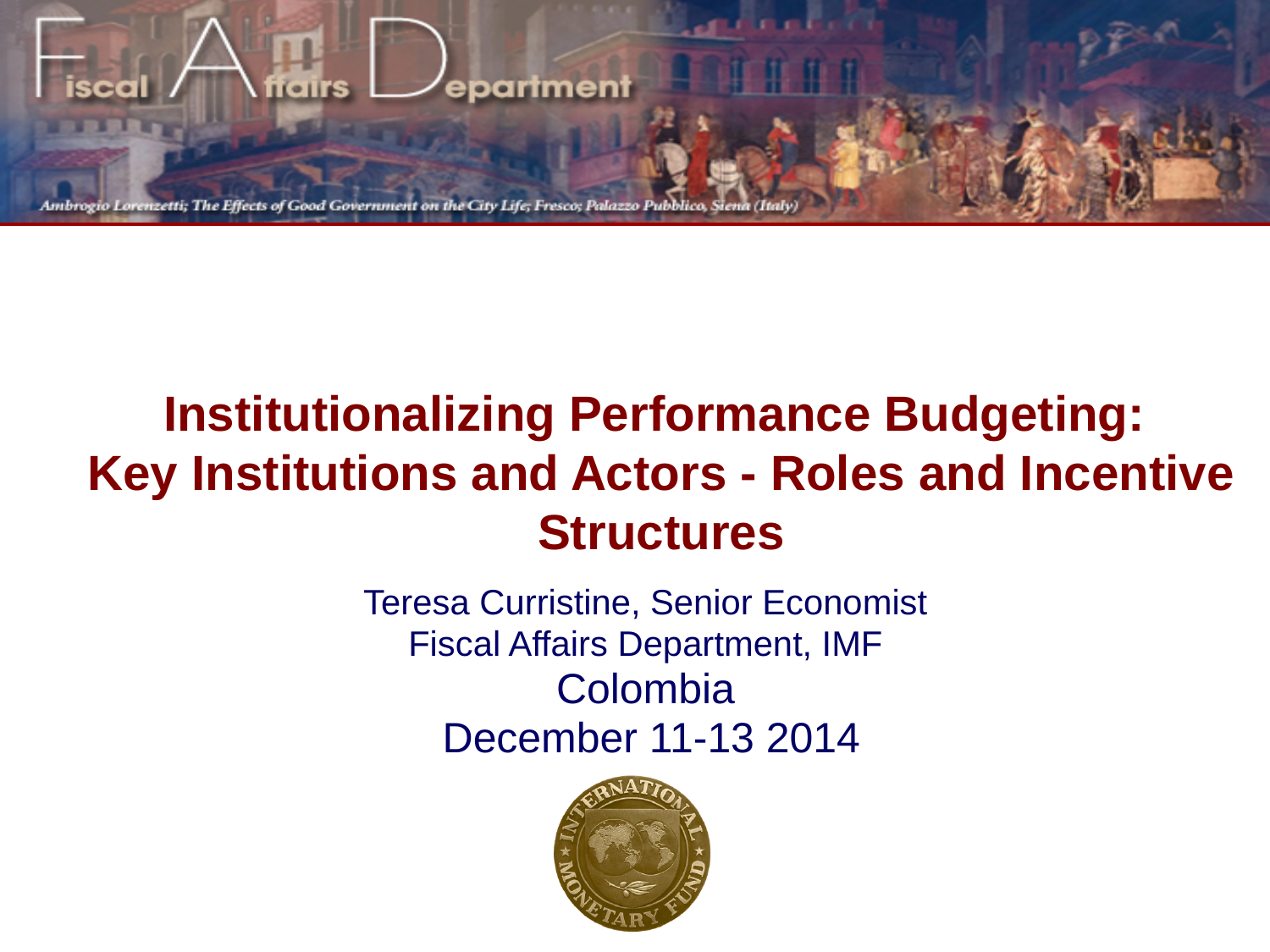

# Institutionalizing Performance Budgeting: Key Institutions and Actors - Roles and Incentive Structures
Teresa Curristine, Senior Economist
Fiscal Affairs Department, IMF
Colombia
 December 11-13 2014